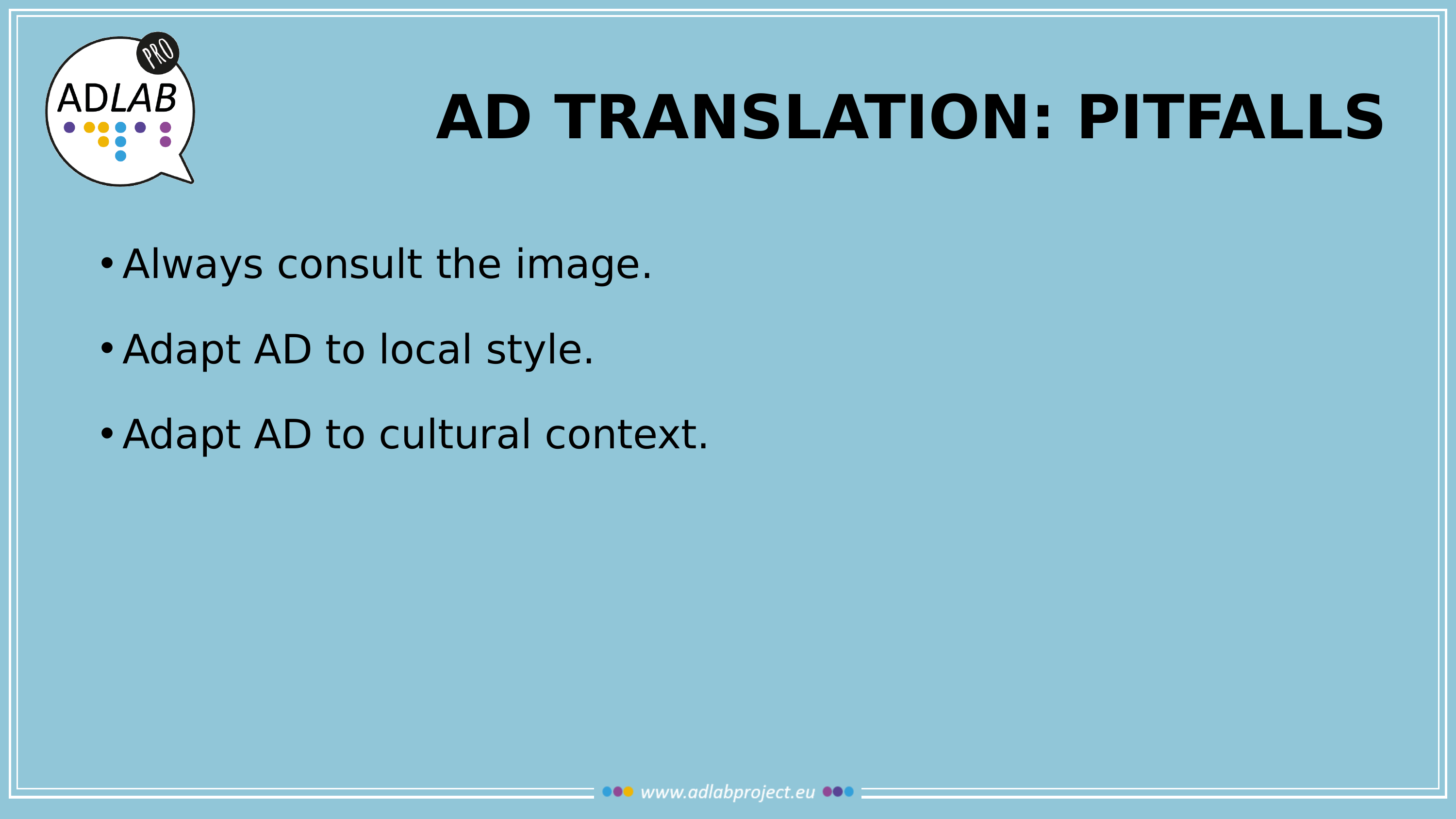

# Ad translation: pitfalls
Always consult the image.
Adapt AD to local style.
Adapt AD to cultural context.